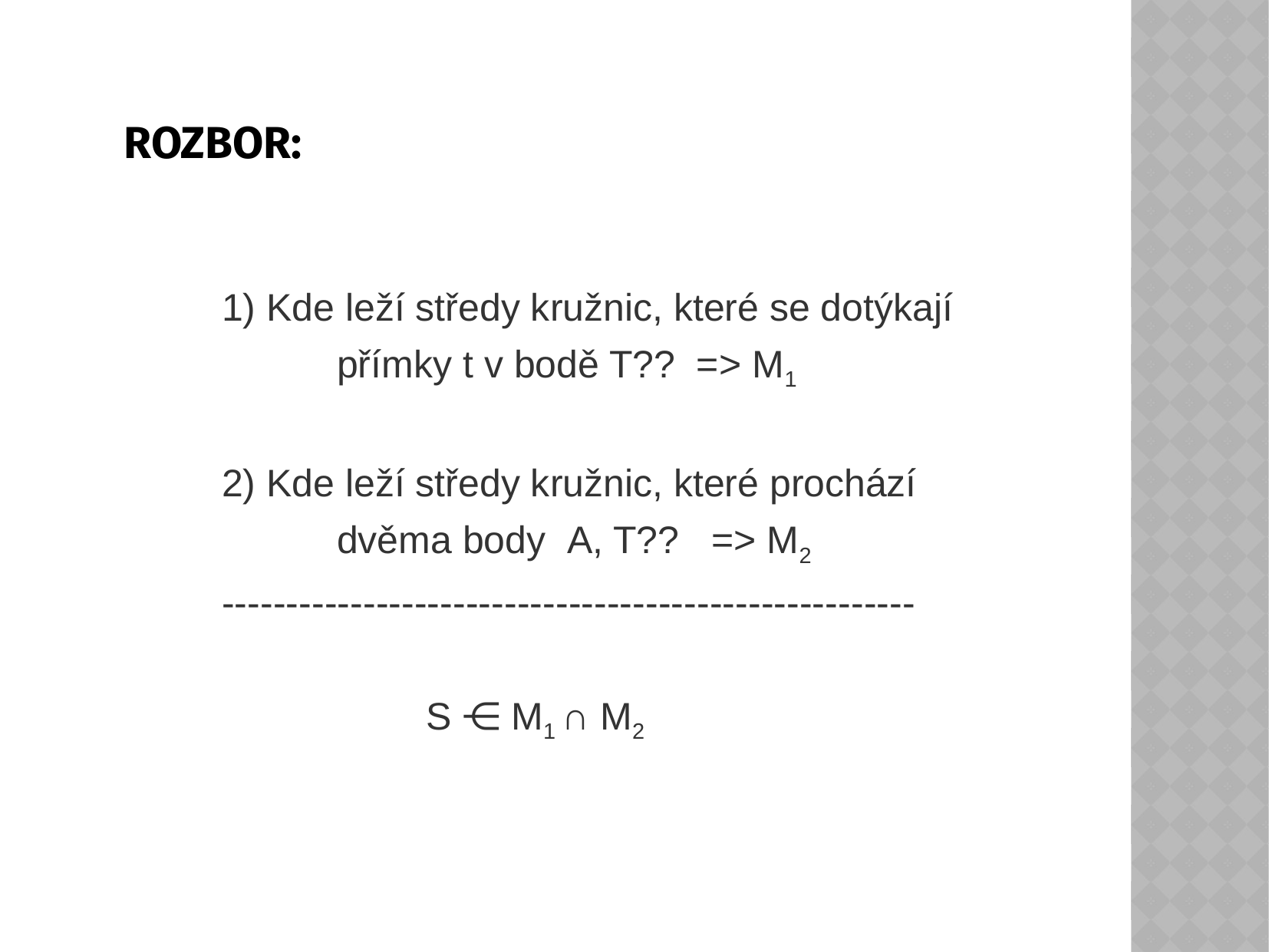

Rozbor:
1) Kde leží středy kružnic, které se dotýkají
	přímky t v bodě T??  => M1

2) Kde leží středy kružnic, které prochází
	dvěma body 	A, T??   => M2
------------------------------------------------------

                   S ⋲ M1 ∩ M2